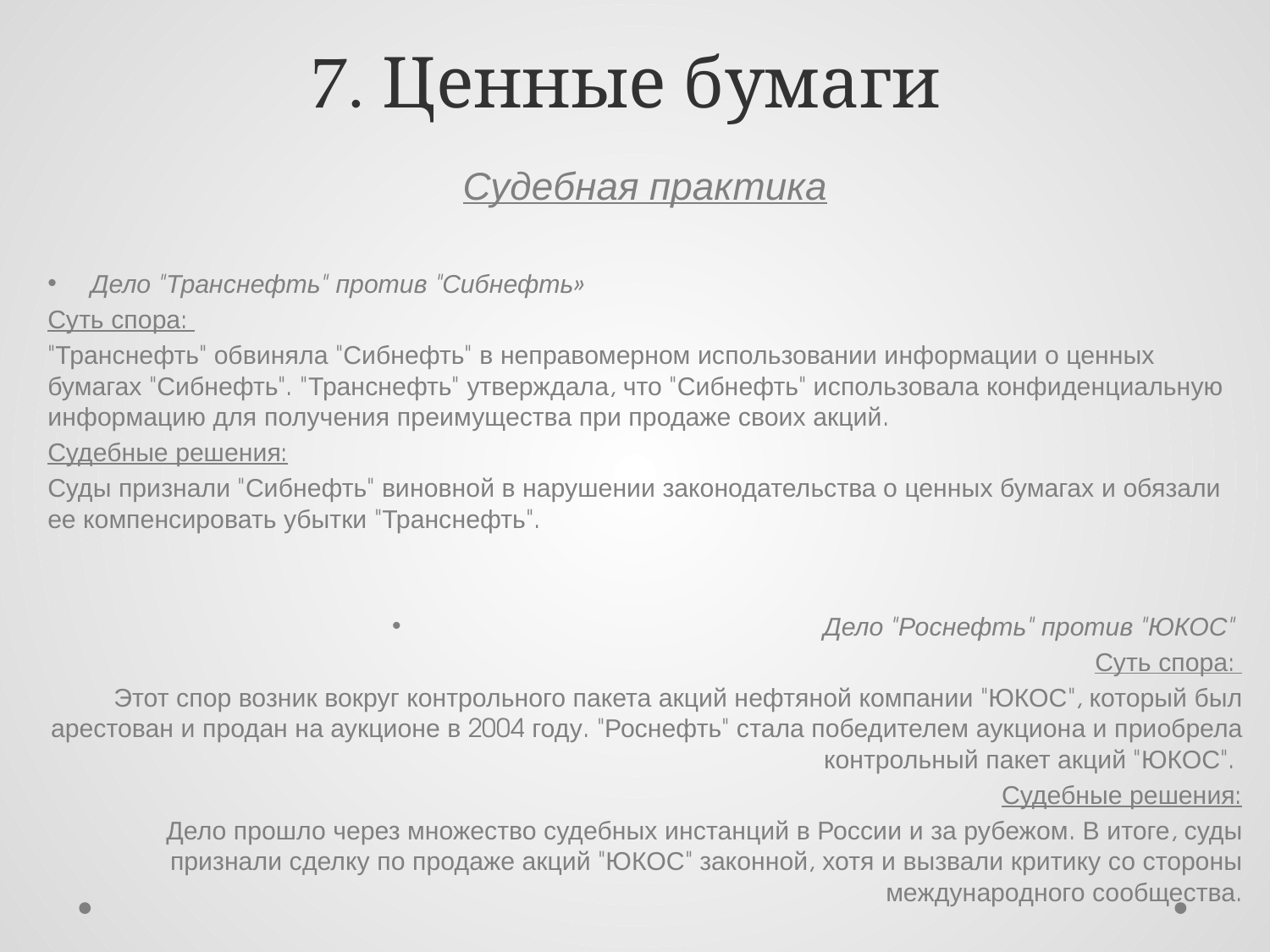

# 7. Ценные бумаги

Судебная практика

Дело "Транснефть" против "Сибнефть»
Суть спора:
"Транснефть" обвиняла "Сибнефть" в неправомерном использовании информации о ценных бумагах "Сибнефть". "Транснефть" утверждала, что "Сибнефть" использовала конфиденциальную информацию для получения преимущества при продаже своих акций.
Судебные решения:
Суды признали "Сибнефть" виновной в нарушении законодательства о ценных бумагах и обязали ее компенсировать убытки "Транснефть".

Дело "Роснефть" против "ЮКОС"
Суть спора:
Этот спор возник вокруг контрольного пакета акций нефтяной компании "ЮКОС", который был арестован и продан на аукционе в 2004 году. "Роснефть" стала победителем аукциона и приобрела контрольный пакет акций "ЮКОС".
Судебные решения:
Дело прошло через множество судебных инстанций в России и за рубежом. В итоге, суды признали сделку по продаже акций "ЮКОС" законной, хотя и вызвали критику со стороны международного сообщества.